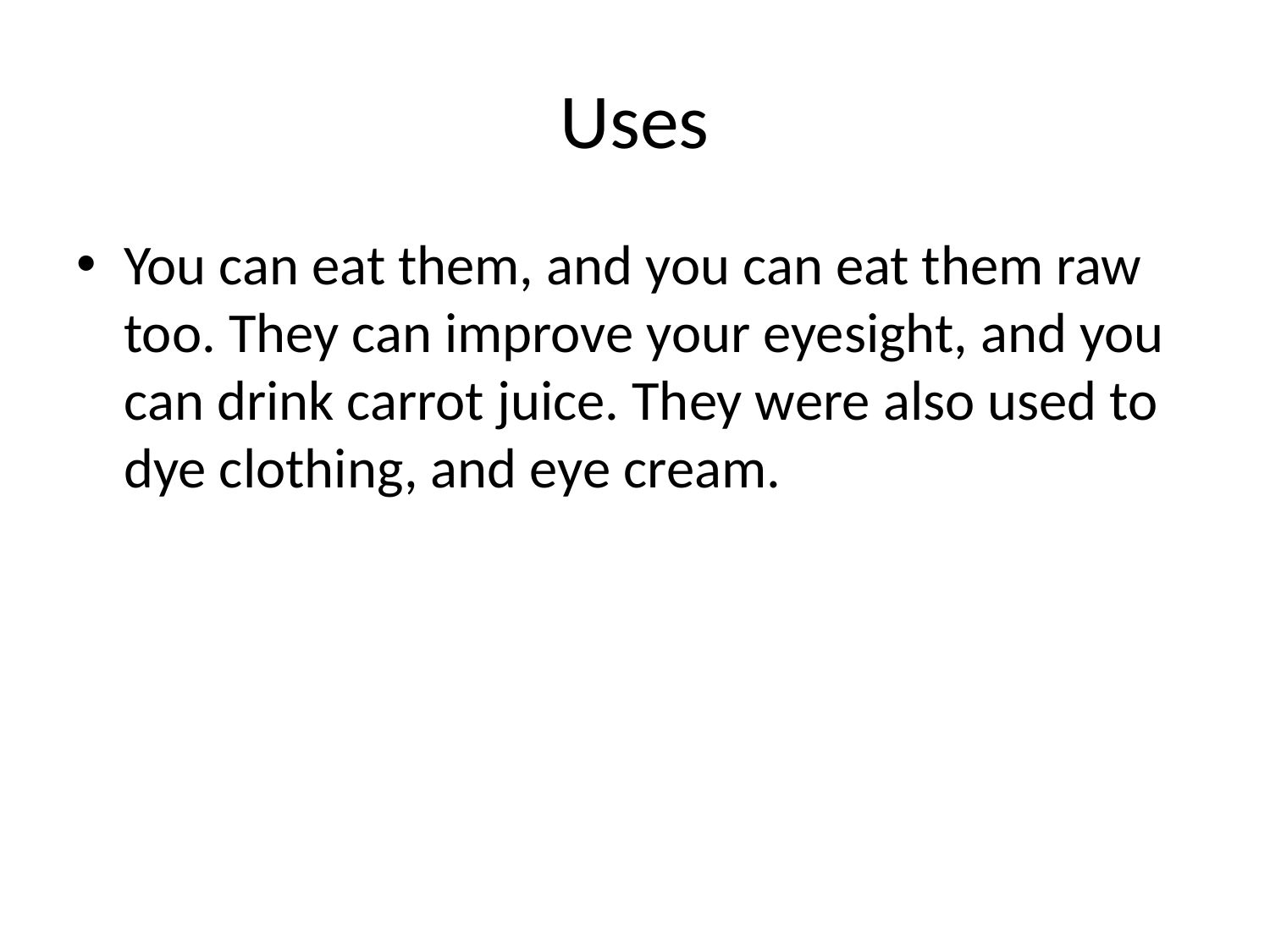

# Uses
You can eat them, and you can eat them raw too. They can improve your eyesight, and you can drink carrot juice. They were also used to dye clothing, and eye cream.